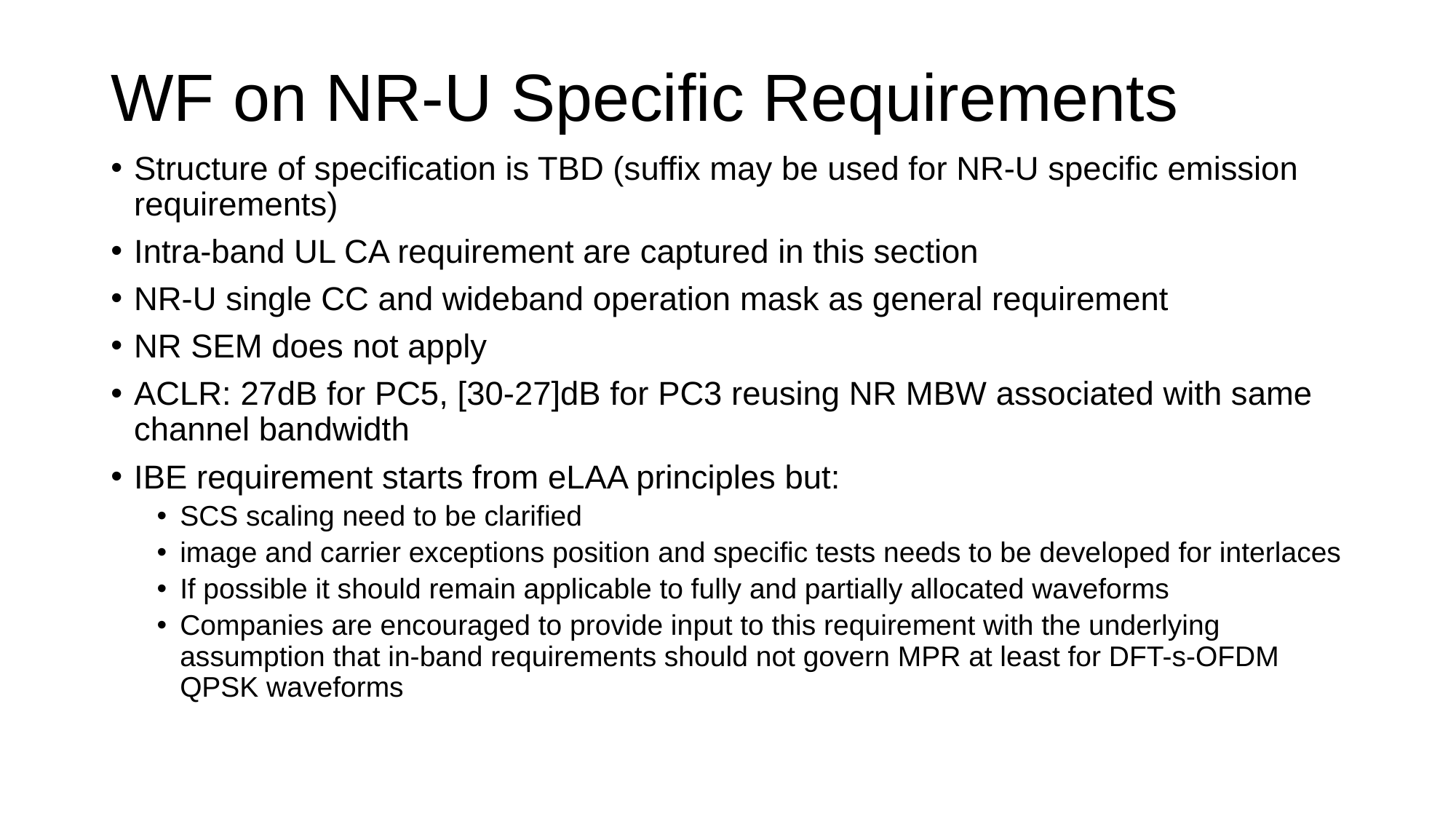

# WF on NR-U Specific Requirements
Structure of specification is TBD (suffix may be used for NR-U specific emission requirements)
Intra-band UL CA requirement are captured in this section
NR-U single CC and wideband operation mask as general requirement
NR SEM does not apply
ACLR: 27dB for PC5, [30-27]dB for PC3 reusing NR MBW associated with same channel bandwidth
IBE requirement starts from eLAA principles but:
SCS scaling need to be clarified
image and carrier exceptions position and specific tests needs to be developed for interlaces
If possible it should remain applicable to fully and partially allocated waveforms
Companies are encouraged to provide input to this requirement with the underlying assumption that in-band requirements should not govern MPR at least for DFT-s-OFDM QPSK waveforms